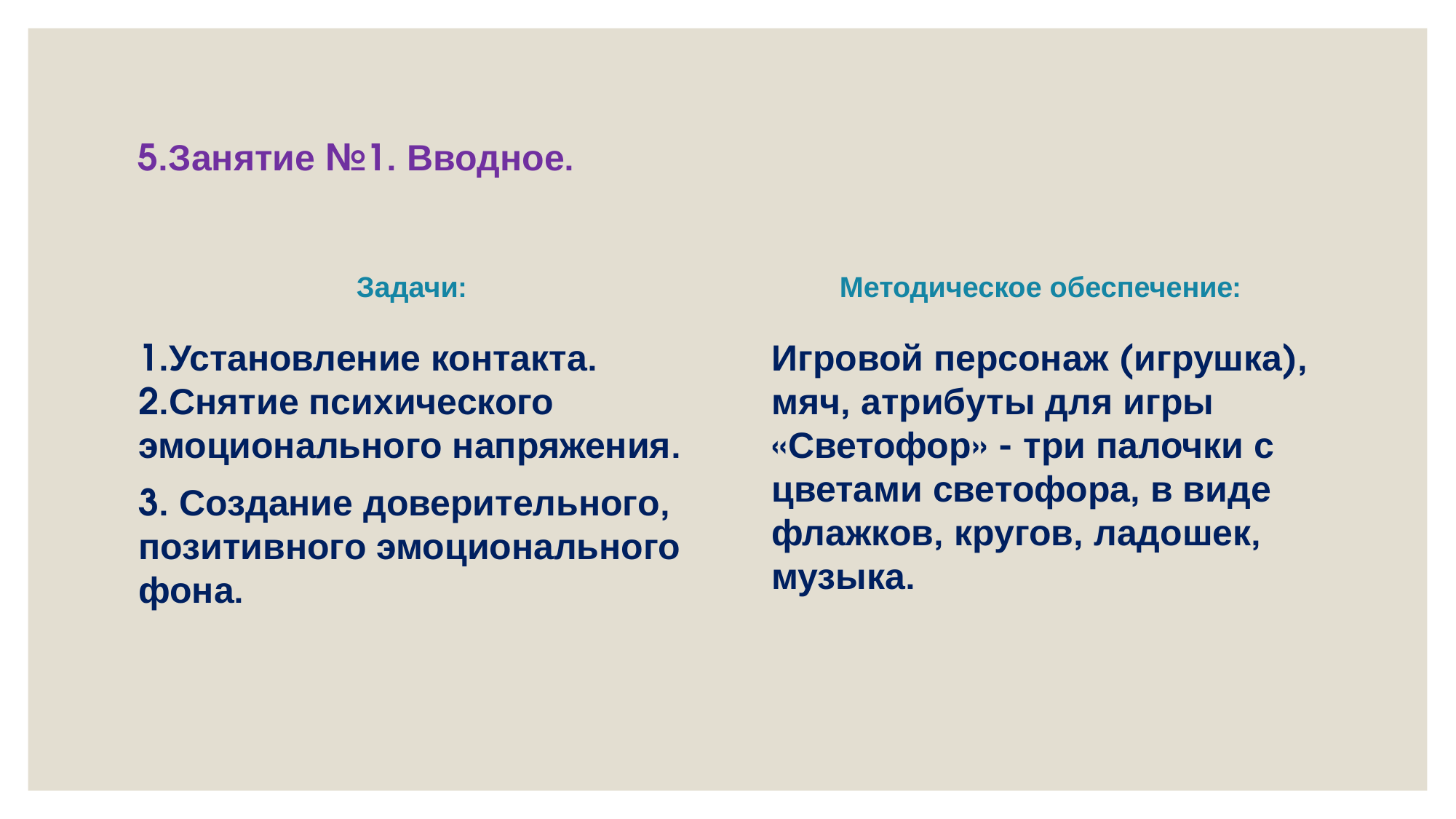

# 5.Занятие №1. Вводное.
Задачи:
Методическое обеспечение:
1.Установление контакта. 2.Снятие психического эмоционального напряжения.
3. Создание доверительного, позитивного эмоционального фона.

Игровой персонаж (игрушка), мяч, атрибуты для игры «Светофор» - три палочки с цветами светофора, в виде флажков, кругов, ладошек, музыка.